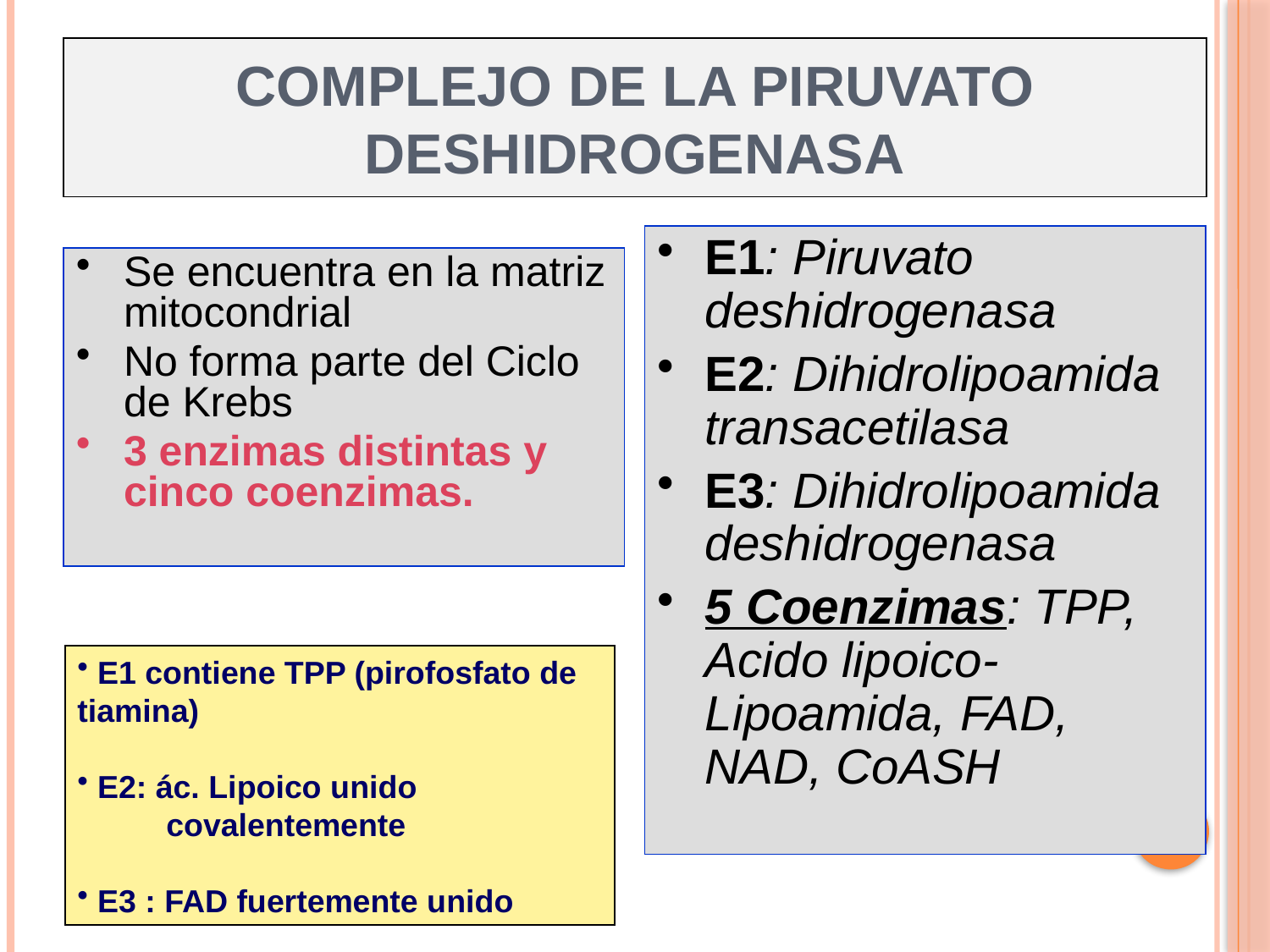

COMPLEJO DE LA PIRUVATO DESHIDROGENASA
E1: Piruvato deshidrogenasa
E2: Dihidrolipoamida transacetilasa
E3: Dihidrolipoamida deshidrogenasa
5 Coenzimas: TPP, Acido lipoico-Lipoamida, FAD, NAD, CoASH
Se encuentra en la matriz mitocondrial
No forma parte del Ciclo de Krebs
3 enzimas distintas y cinco coenzimas.
 E1 contiene TPP (pirofosfato de tiamina)

 E2: ác. Lipoico unido
          covalentemente

 E3 : FAD fuertemente unido